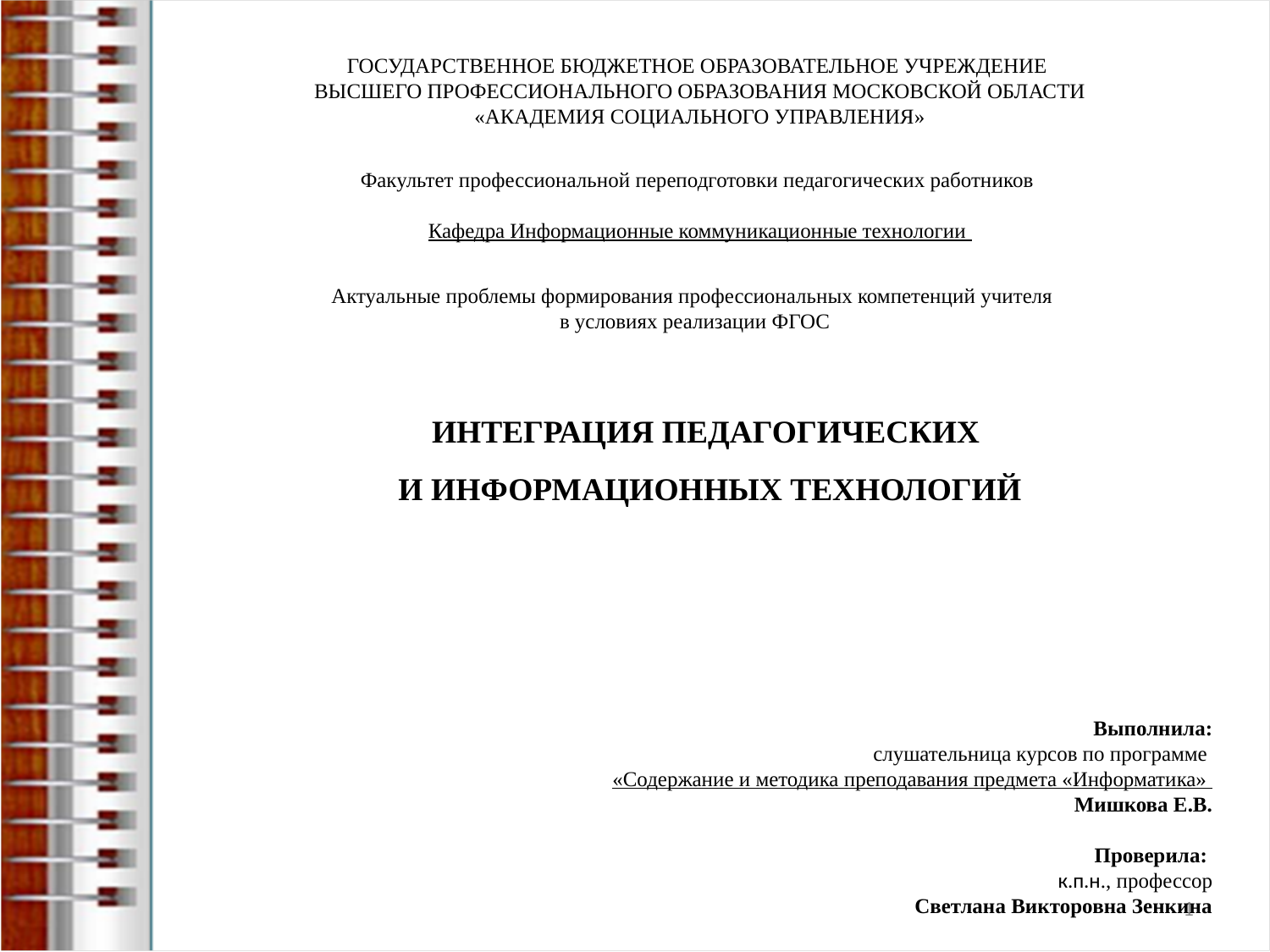

ГОСУДАРСТВЕННОЕ БЮДЖЕТНОЕ ОБРАЗОВАТЕЛЬНОЕ УЧРЕЖДЕНИЕ
ВЫСШЕГО ПРОФЕССИОНАЛЬНОГО ОБРАЗОВАНИЯ МОСКОВСКОЙ ОБЛАСТИ
«АКАДЕМИЯ СОЦИАЛЬНОГО УПРАВЛЕНИЯ»

Факультет профессиональной переподготовки педагогических работников

Кафедра Информационные коммуникационные технологии

Актуальные проблемы формирования профессиональных компетенций учителя
в условиях реализации ФГОС
ИНТЕГРАЦИЯ ПЕДАГОГИЧЕСКИХ
И ИНФОРМАЦИОННЫХ ТЕХНОЛОГИЙ

Выполнила:
слушательница курсов по программе
«Содержание и методика преподавания предмета «Информатика»
Мишкова Е.В.

Проверила:
 к.п.н., профессор
Светлана Викторовна Зенкина
1